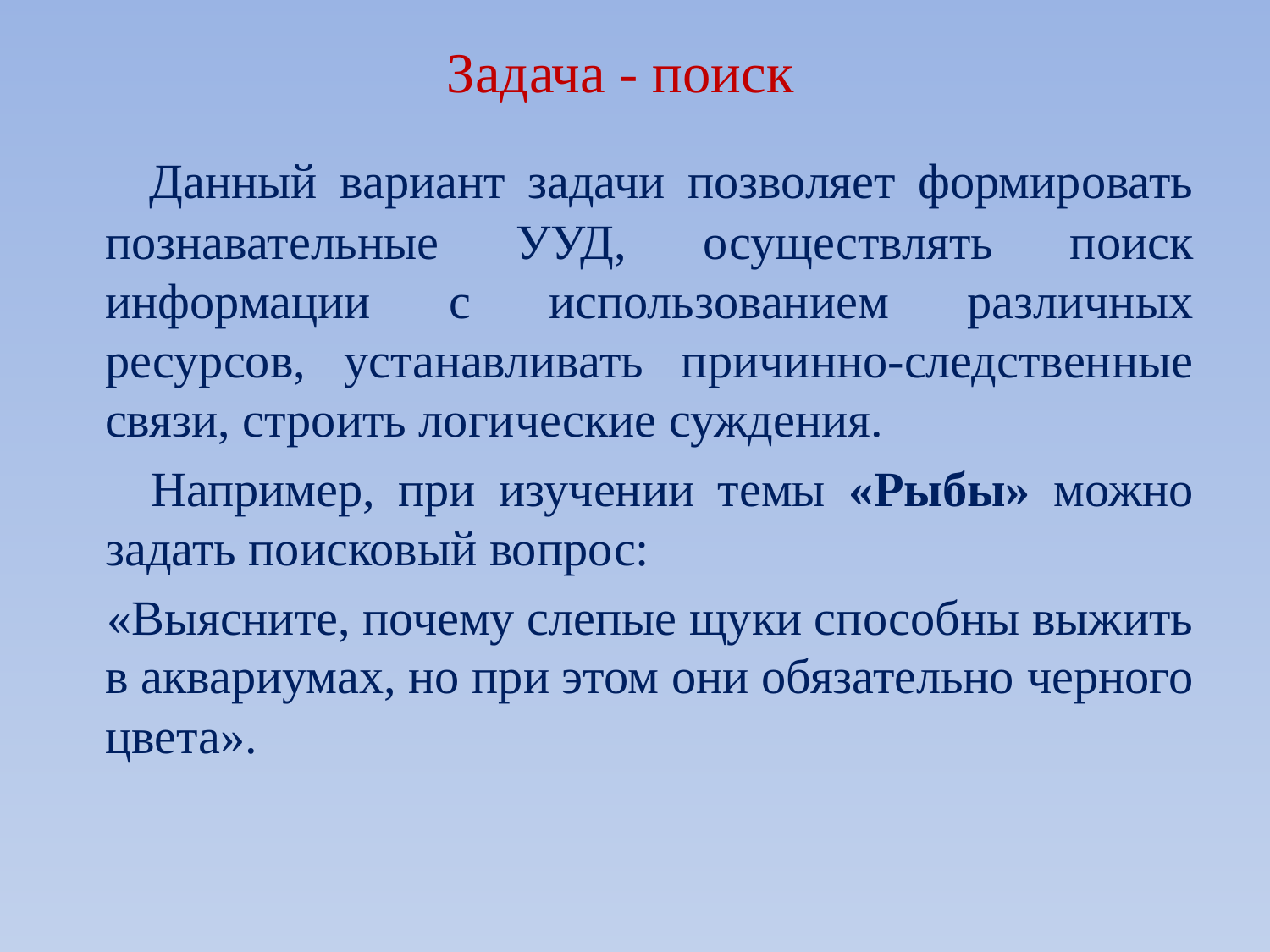

# Задача - поиск
    Данный вариант задачи позволяет формировать познавательные УУД, осуществлять поиск информации с использованием различных ресурсов, устанавливать причинно-следственные связи, строить логические суждения.
    Например, при изучении темы «Рыбы» можно задать поисковый вопрос:
    «Выясните, почему слепые щуки способны выжить в аквариумах, но при этом они обязательно черного цвета».